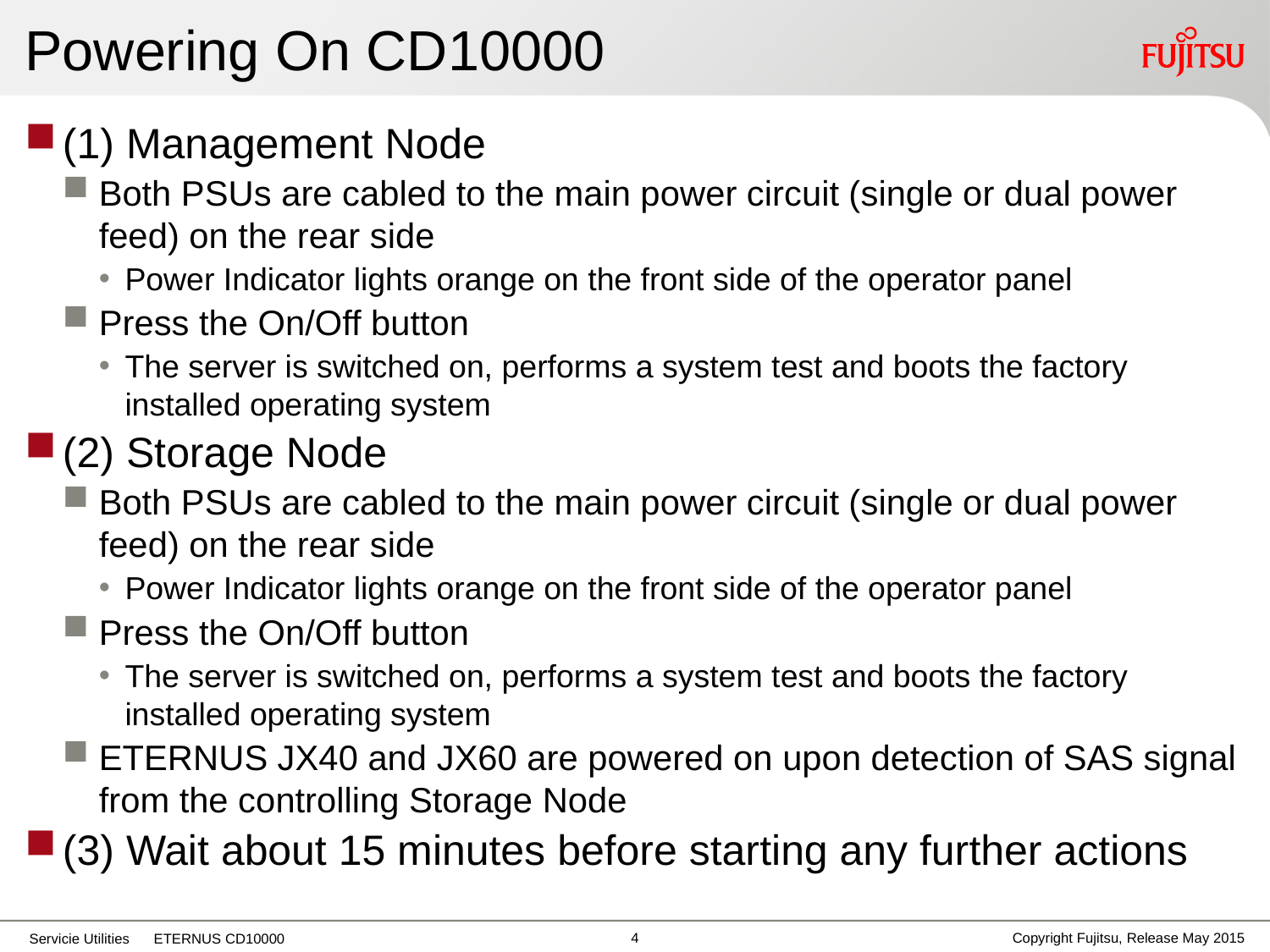

# Powering On CD10000
(1) Management Node
Both PSUs are cabled to the main power circuit (single or dual power feed) on the rear side
Power Indicator lights orange on the front side of the operator panel
Press the On/Off button
The server is switched on, performs a system test and boots the factory installed operating system
(2) Storage Node
Both PSUs are cabled to the main power circuit (single or dual power feed) on the rear side
Power Indicator lights orange on the front side of the operator panel
Press the On/Off button
The server is switched on, performs a system test and boots the factory installed operating system
ETERNUS JX40 and JX60 are powered on upon detection of SAS signal from the controlling Storage Node
(3) Wait about 15 minutes before starting any further actions
4
Copyright Fujitsu, Release May 2015
Servicie Utilities      ETERNUS CD10000